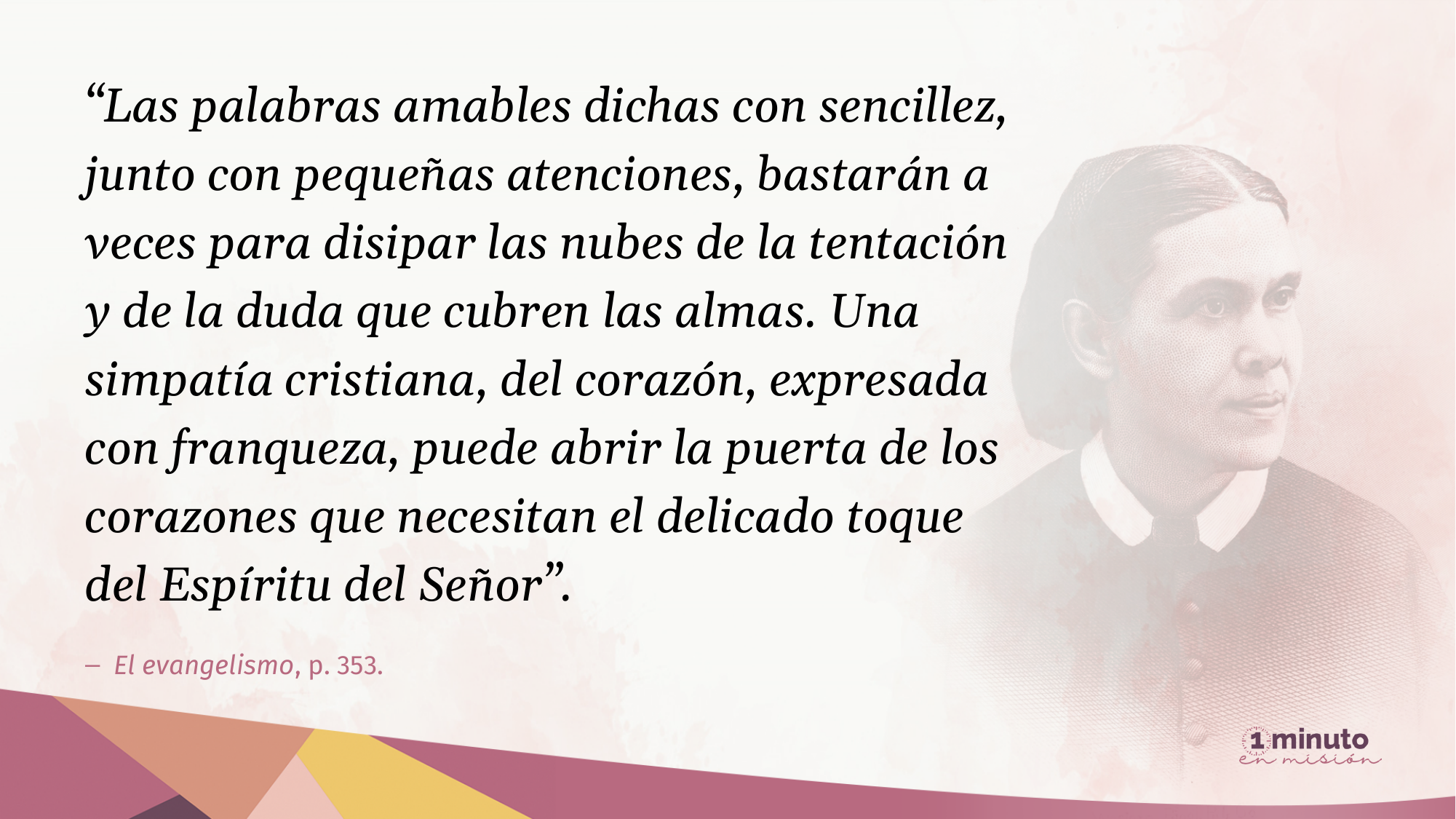

“Las palabras amables dichas con sencillez, junto con pequeñas atenciones, bastarán a veces para disipar las nubes de la tentación y de la duda que cubren las almas. Una simpatía cristiana, del corazón, expresada con franqueza, puede abrir la puerta de los corazones que necesitan el delicado toque del Espíritu del Señor”.
El evangelismo, p. 353.